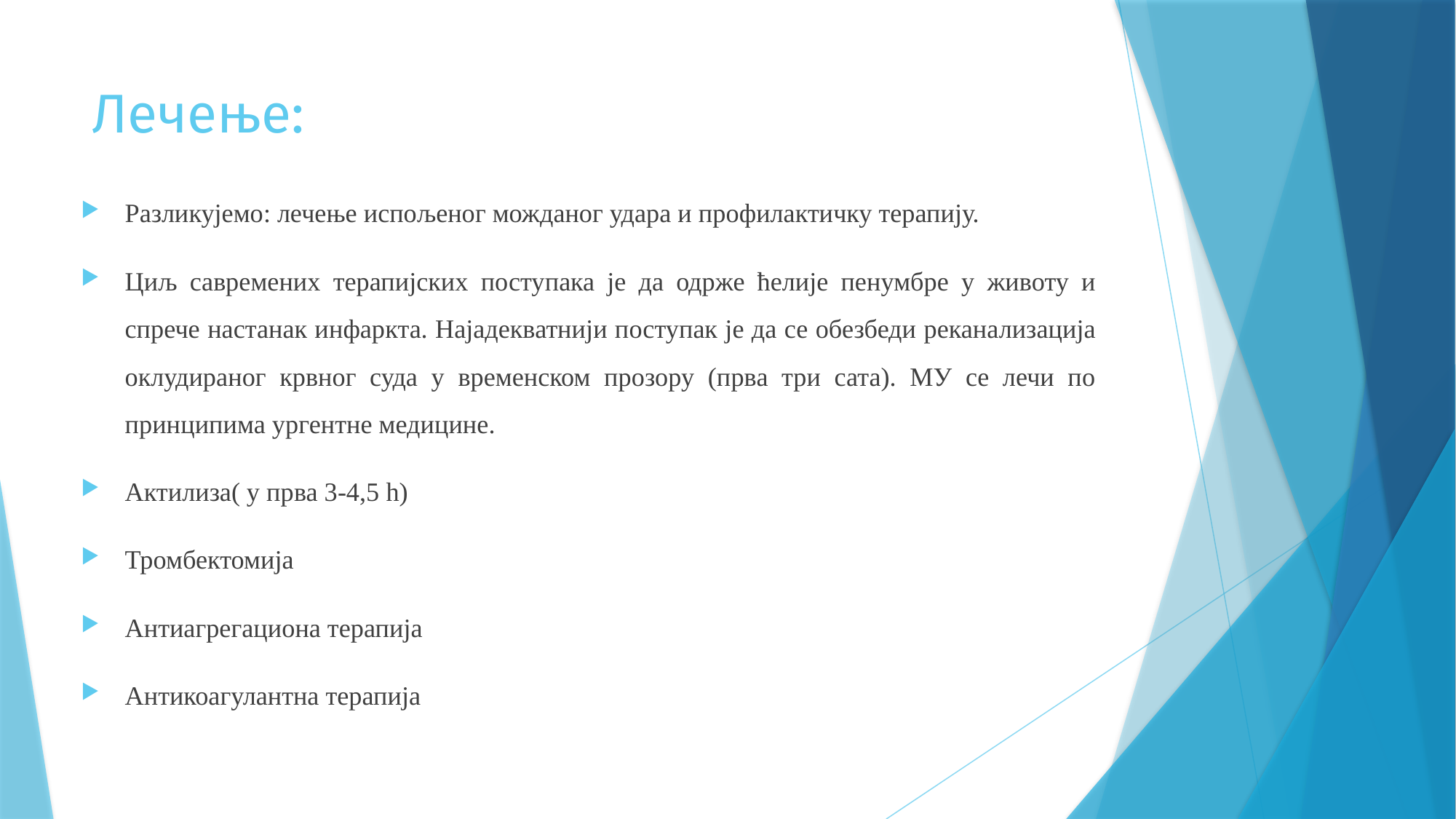

# Лечење:
Разликујемо: лечење испољеног можданог удара и профилактичку терапију.
Циљ савремених терапијских поступака је да одрже ћелије пенумбре у животу и спрече настанак инфаркта. Најадекватнији поступак је да се обезбеди реканализација оклудираног крвног суда у временском прозору (прва три сата). МУ се лечи по принципима ургентне медицине.
Актилиза( у прва 3-4,5 h)
Тромбектомија
Антиагрегациона терапија
Антикоагулантна терапија